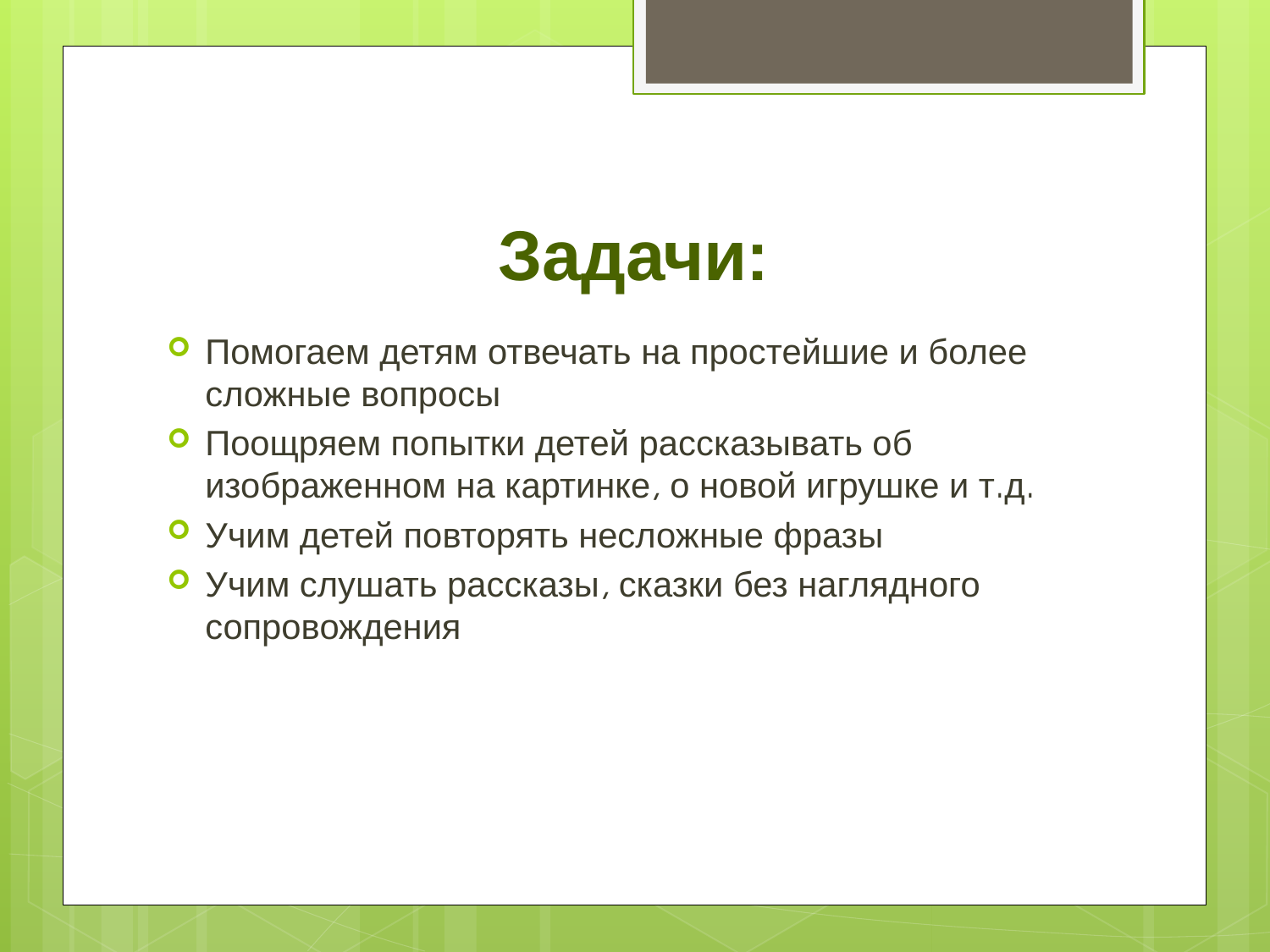

# Задачи:
Помогаем детям отвечать на простейшие и более сложные вопросы
Поощряем попытки детей рассказывать об изображенном на картинке, о новой игрушке и т.д.
Учим детей повторять несложные фразы
Учим слушать рассказы, сказки без наглядного сопровождения